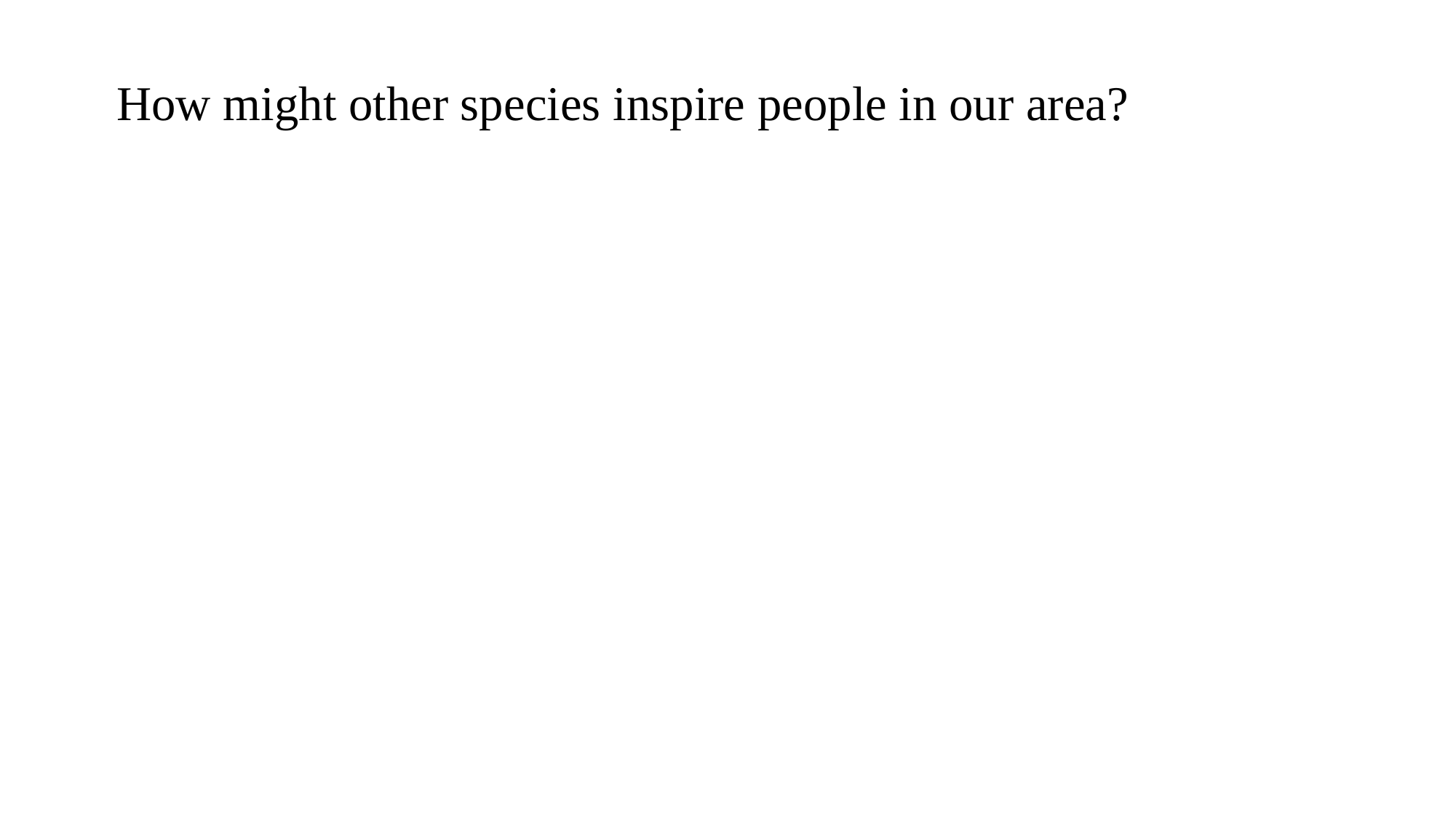

How might other species inspire people in our area?